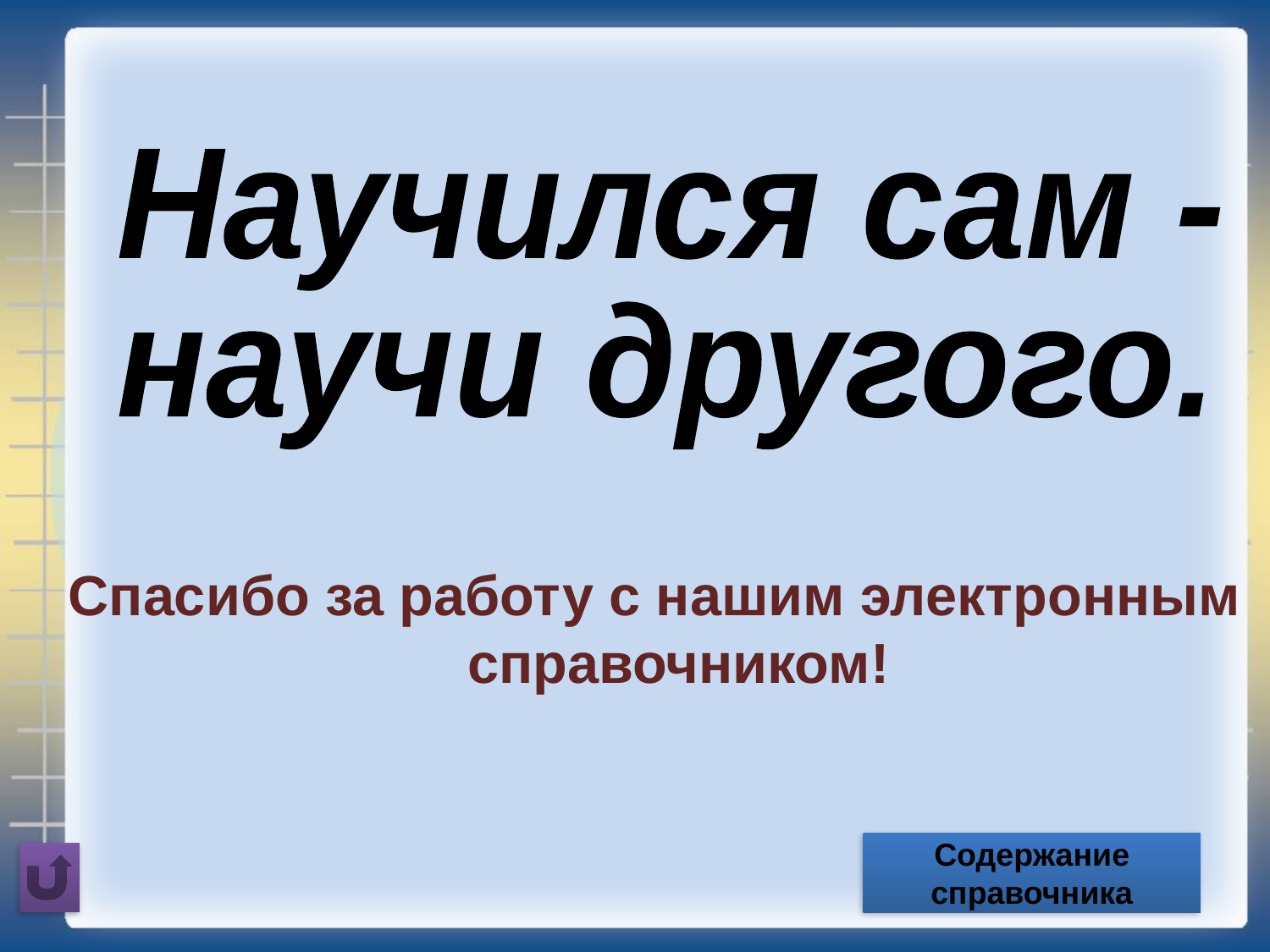

Спасибо за работу с нашим электронным справочником!
#
 Научился сам -
 научи другого.

Содержание справочника